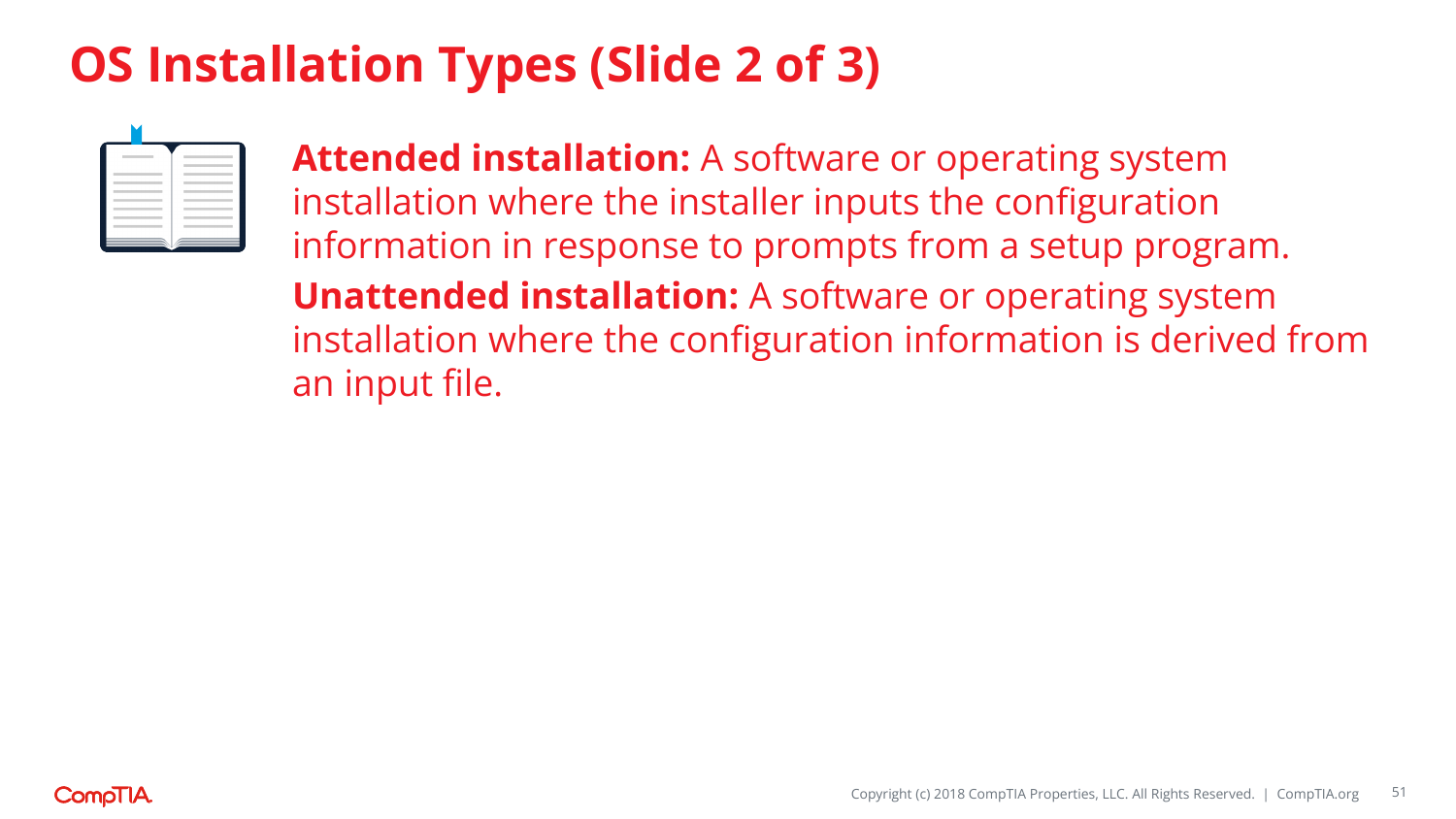

# OS Installation Types (Slide 2 of 3)
Attended installation: A software or operating system installation where the installer inputs the configuration information in response to prompts from a setup program.
Unattended installation: A software or operating system installation where the configuration information is derived from an input file.
51